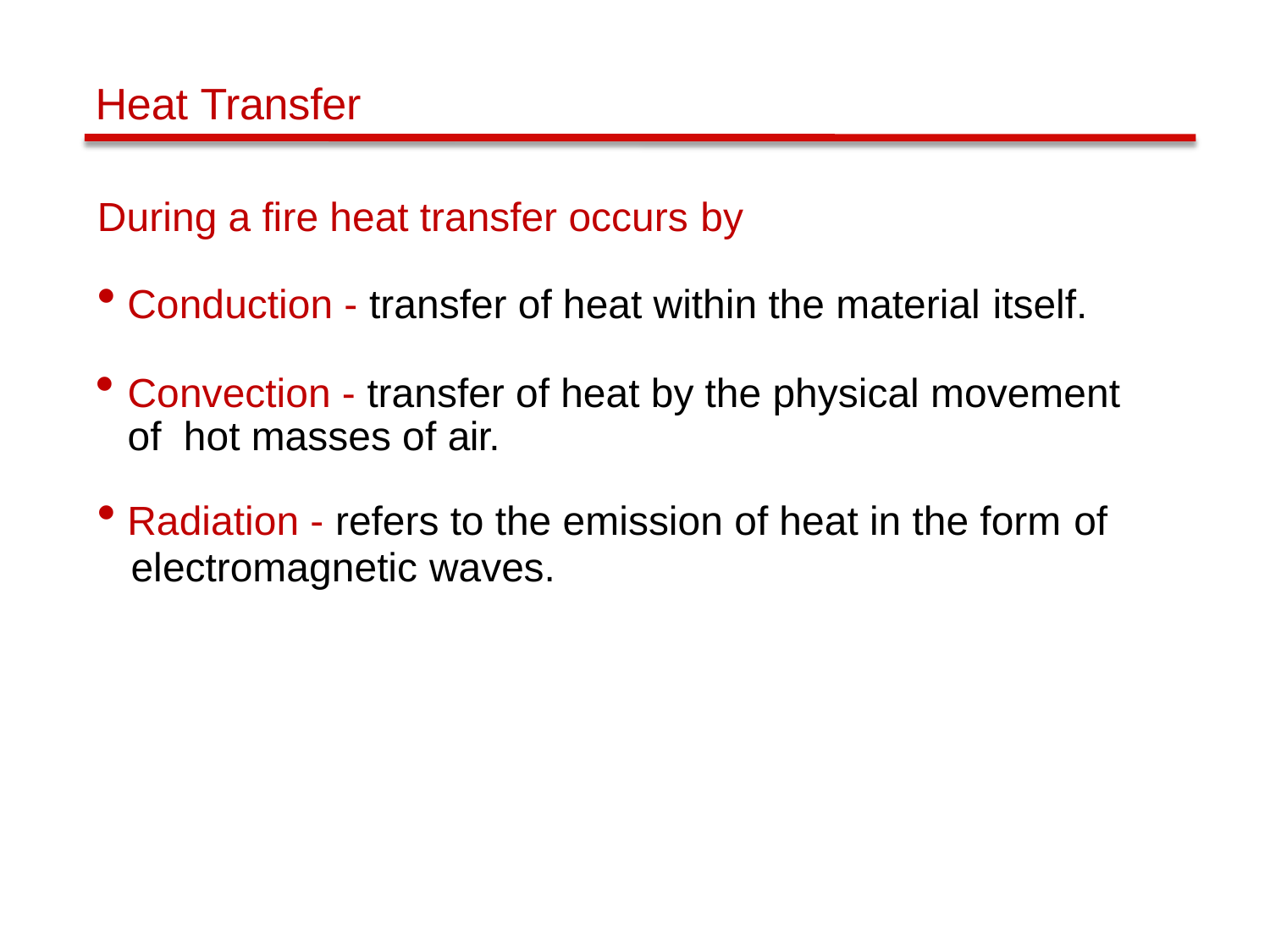

# Heat Transfer

During a fire heat transfer occurs by
Conduction - transfer of heat within the material itself.
Convection - transfer of heat by the physical movement of  hot masses of air.
Radiation - refers to the emission of heat in the form of
electromagnetic waves.